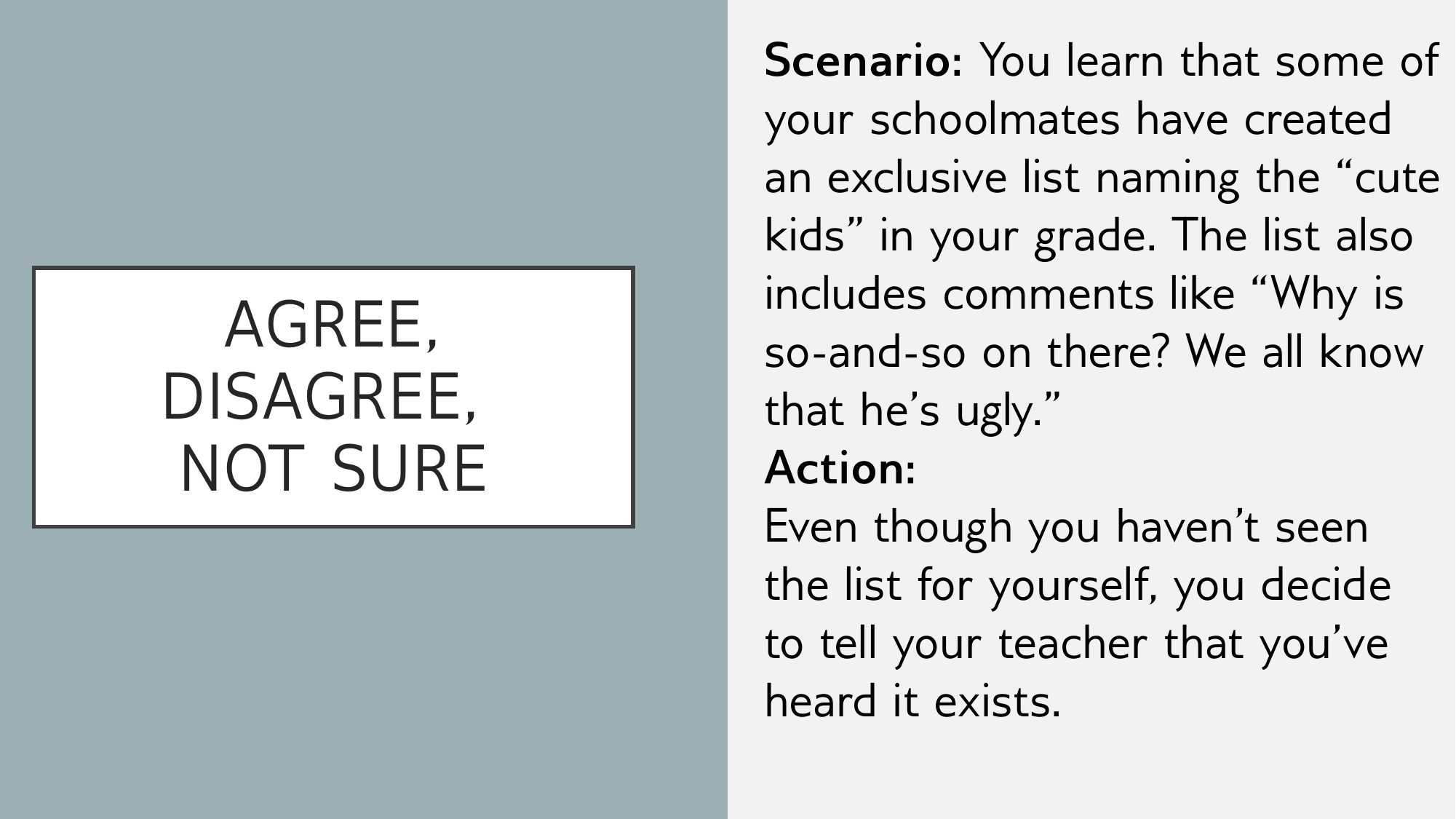

Scenario: You learn that some of your schoolmates have created an exclusive list naming the “cute kids” in your grade. The list also includes comments like “Why is so-and-so on there? We all know that he’s ugly.”
Action:
Even though you haven’t seen the list for yourself, you decide to tell your teacher that you’ve heard it exists.
# Agree, Disagree, not sure